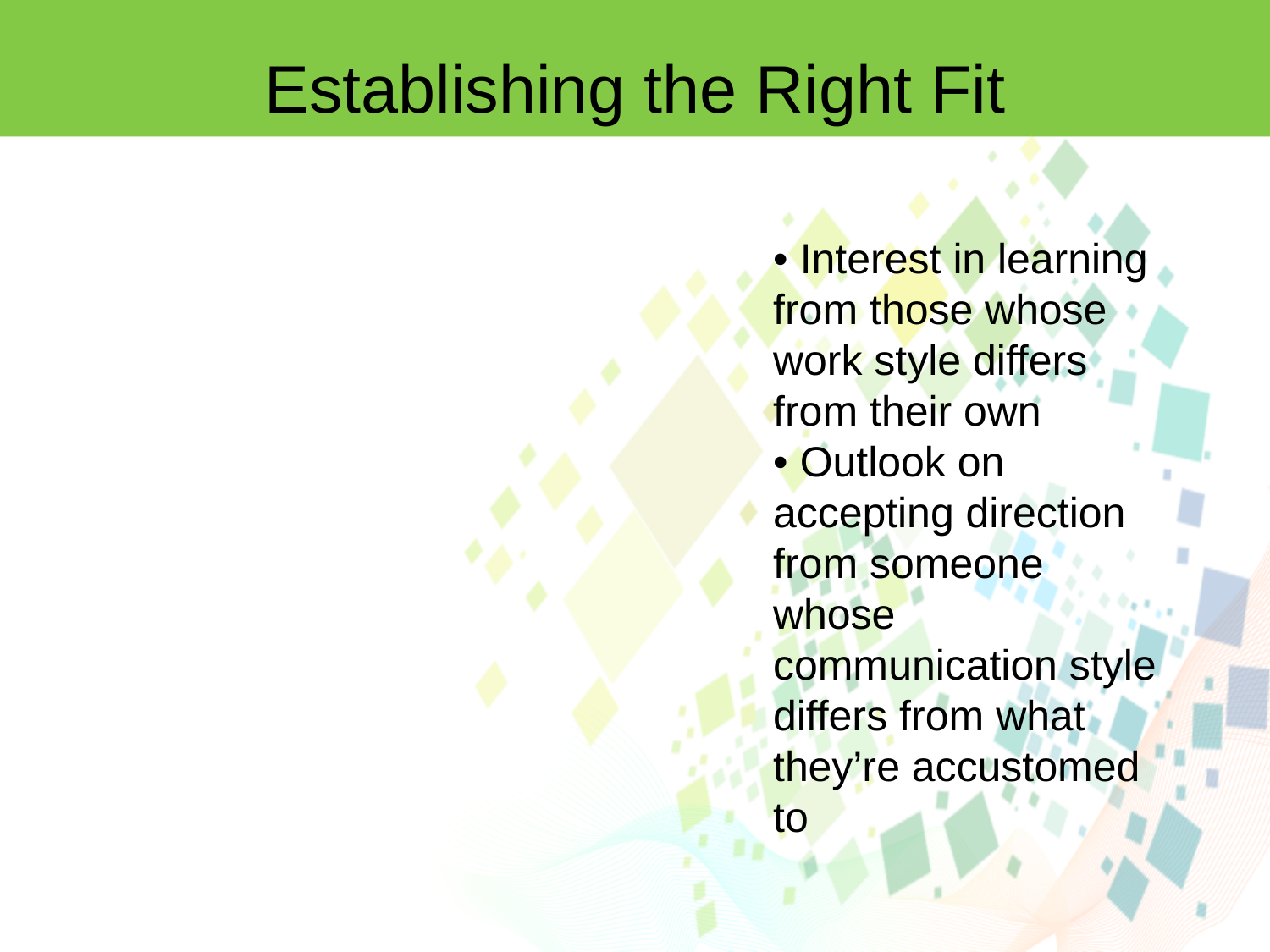

Establishing the Right Fit
• Interest in learning from those whose work style differs from their own
• Outlook on accepting direction from someone whose communication style
differs from what they’re accustomed to